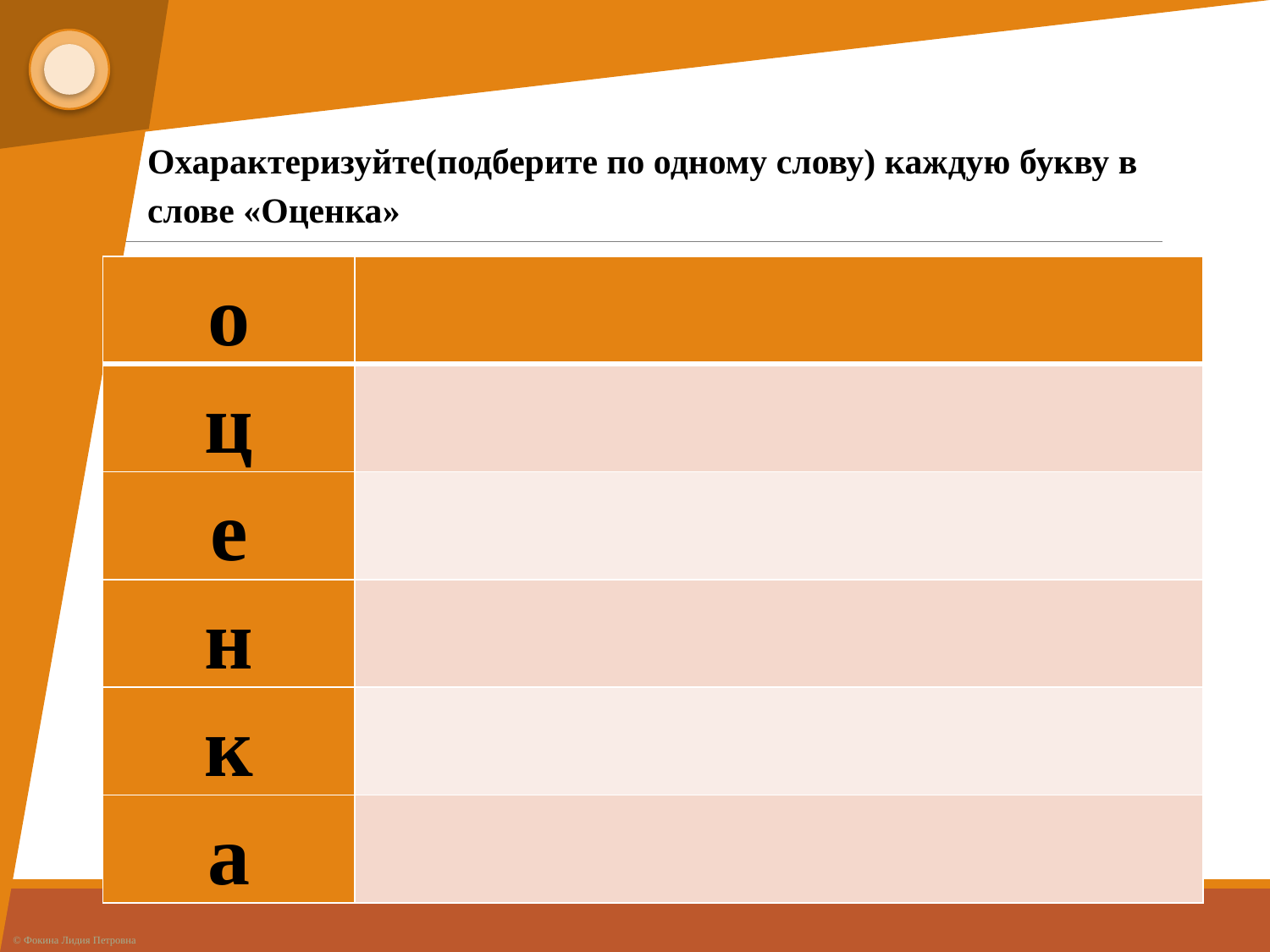

Охарактеризуйте(подберите по одному слову) каждую букву в слове «Оценка»
| о |  |
| --- | --- |
| ц |  |
| е |  |
| н |  |
| к |  |
| а |  |